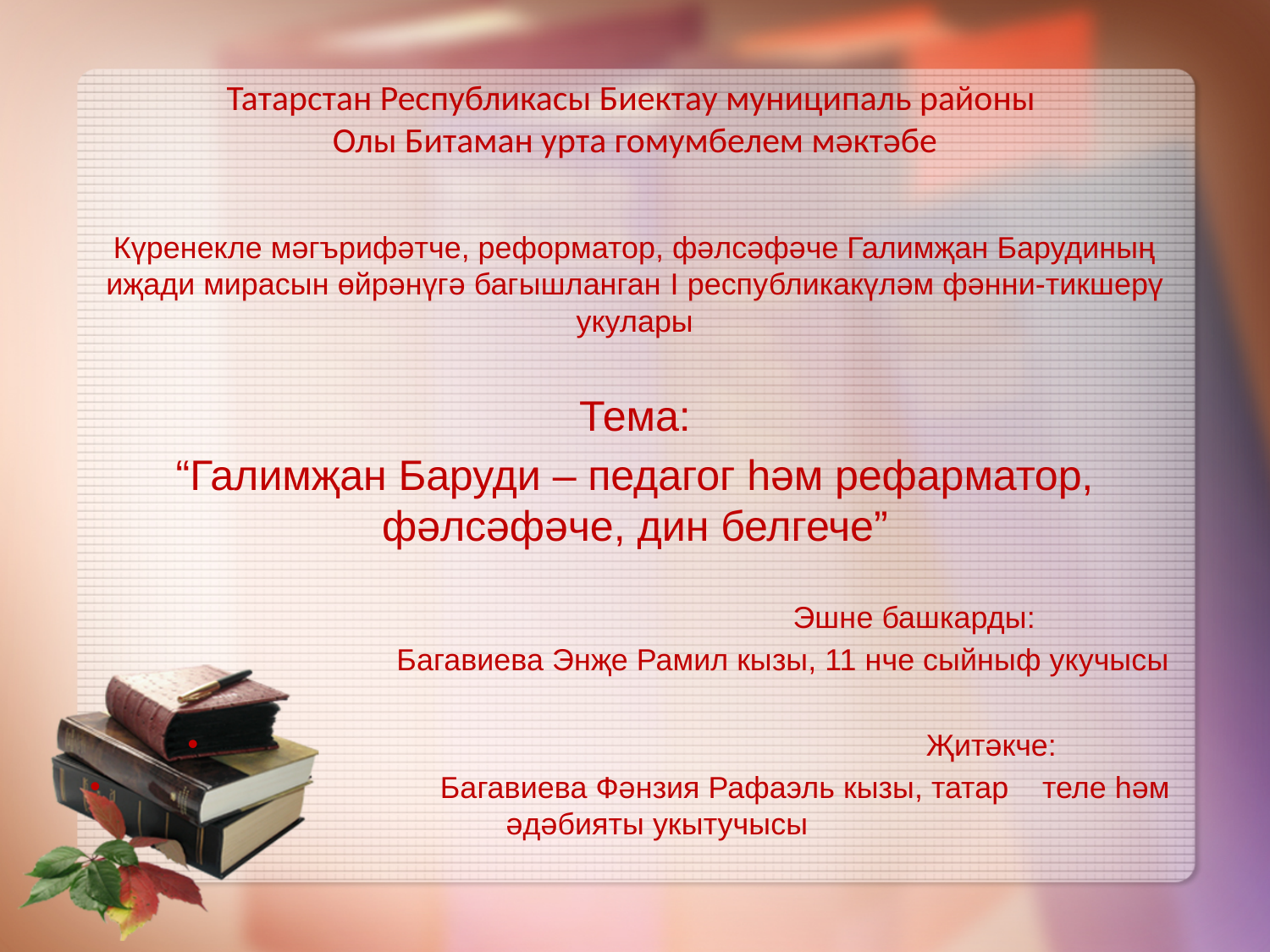

# Татарстан Республикасы Биектау муниципаль районы Олы Битаман урта гомумбелем мәктәбе
Күренекле мәгърифәтче, реформатор, фәлсәфәче Галимҗан Барудиның иҗади мирасын өйрәнүгә багышланган I республикакүләм фәнни-тикшерү укулары

Тема:
“Галимҗан Баруди – педагог һәм рефарматор, фәлсәфәче, дин белгече”

                                                                  Эшне башкарды:
                                   Багавиева Энҗе Рамил кызы, 11 нче сыйныф укучысы

                                                                               Җитәкче:
                                   Багавиева Фәнзия Рафаэль кызы, татар    теле һәм әдәбияты укытучысы